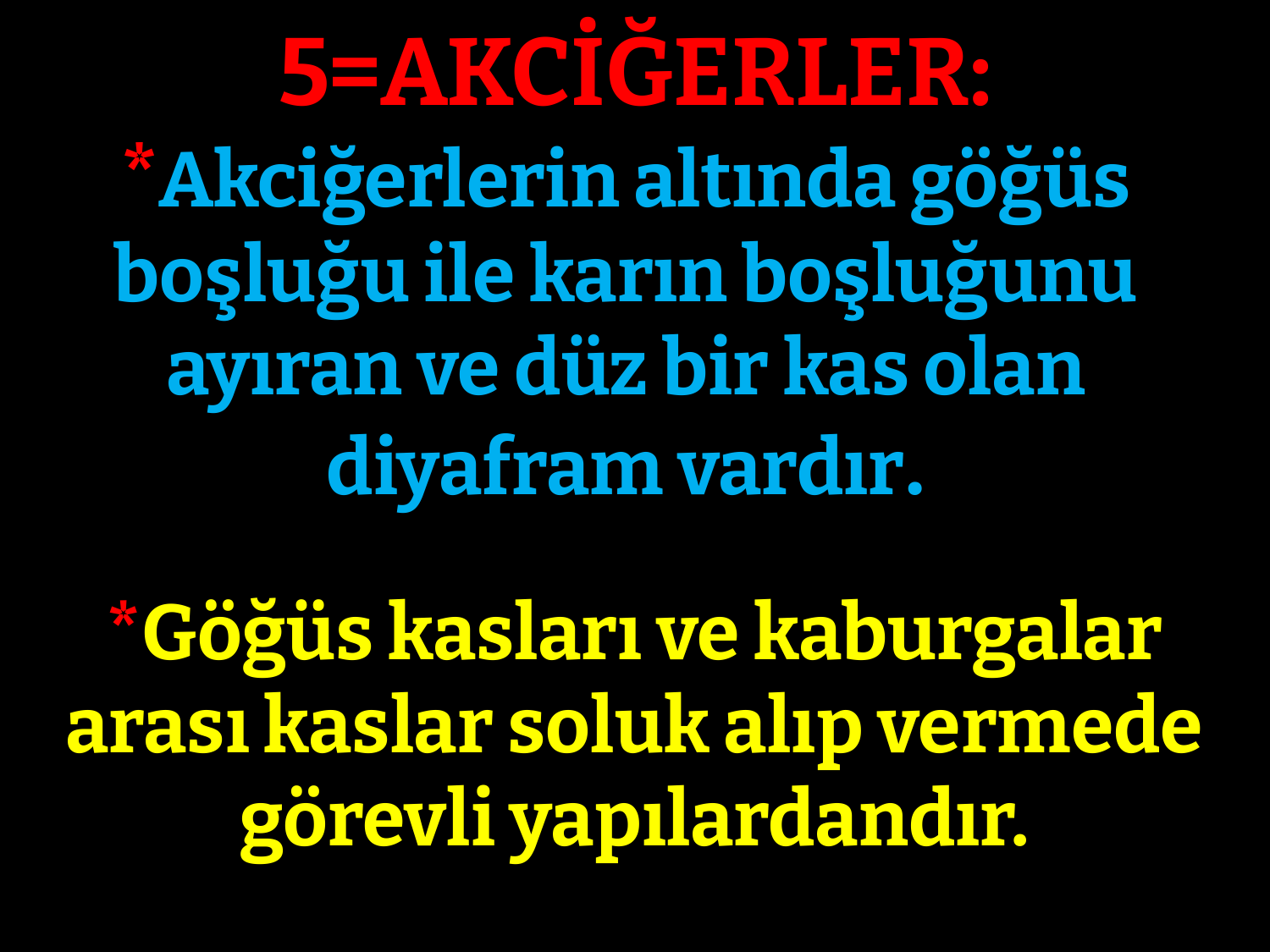

5=AKCİĞERLER:
*Akciğerlerin altında göğüs boşluğu ile karın boşluğunu ayıran ve düz bir kas olan diyafram vardır.
#
*Göğüs kasları ve kaburgalar arası kaslar soluk alıp vermede görevli yapılardandır.